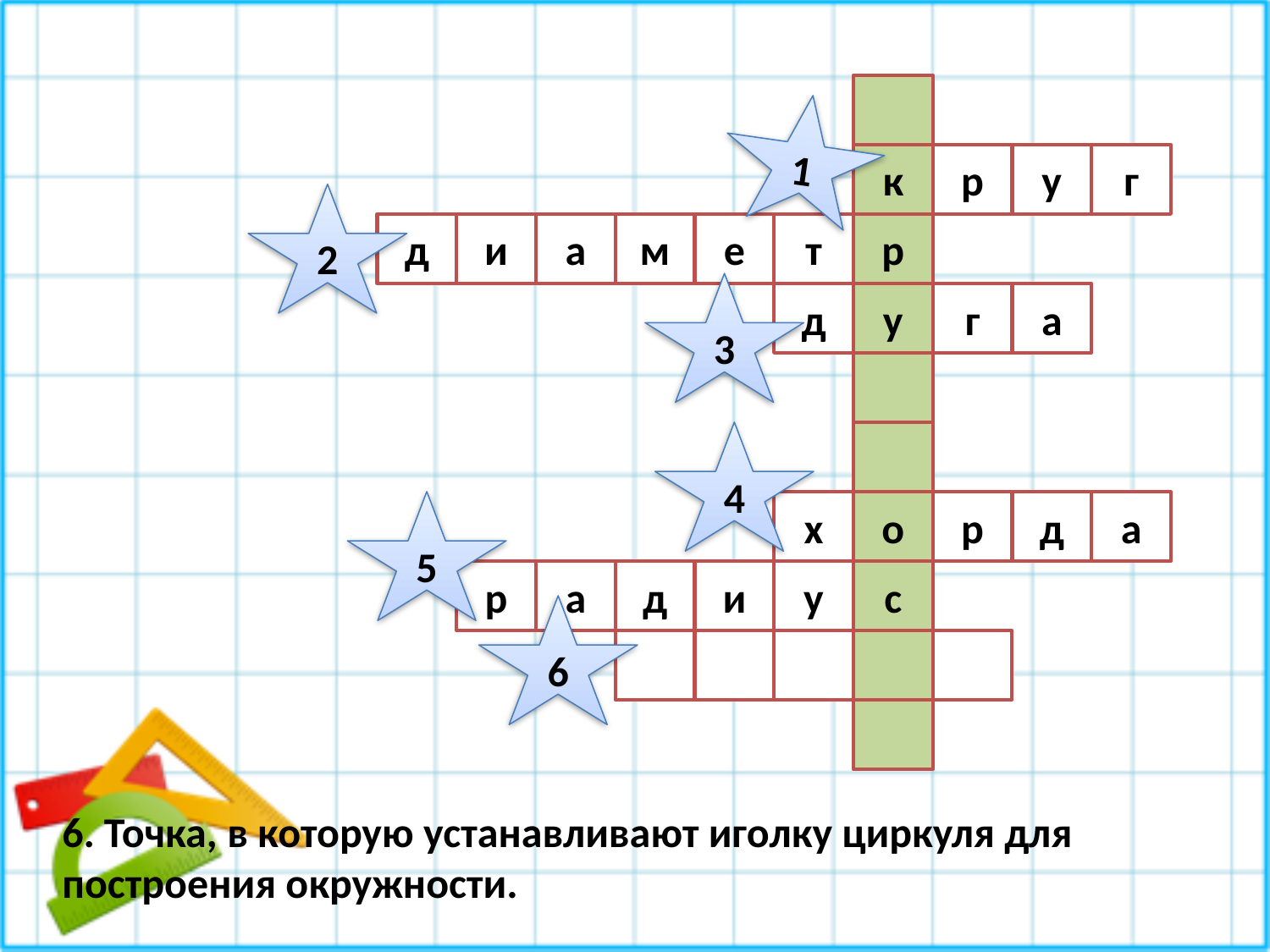

1
к
р
у
г
2
д
и
а
м
е
т
р
3
д
у
г
а

4

5
х
о
р
д
а
р
а
д
и
у
с
6

6. Точка, в которую устанавливают иголку циркуля для построения окружности.